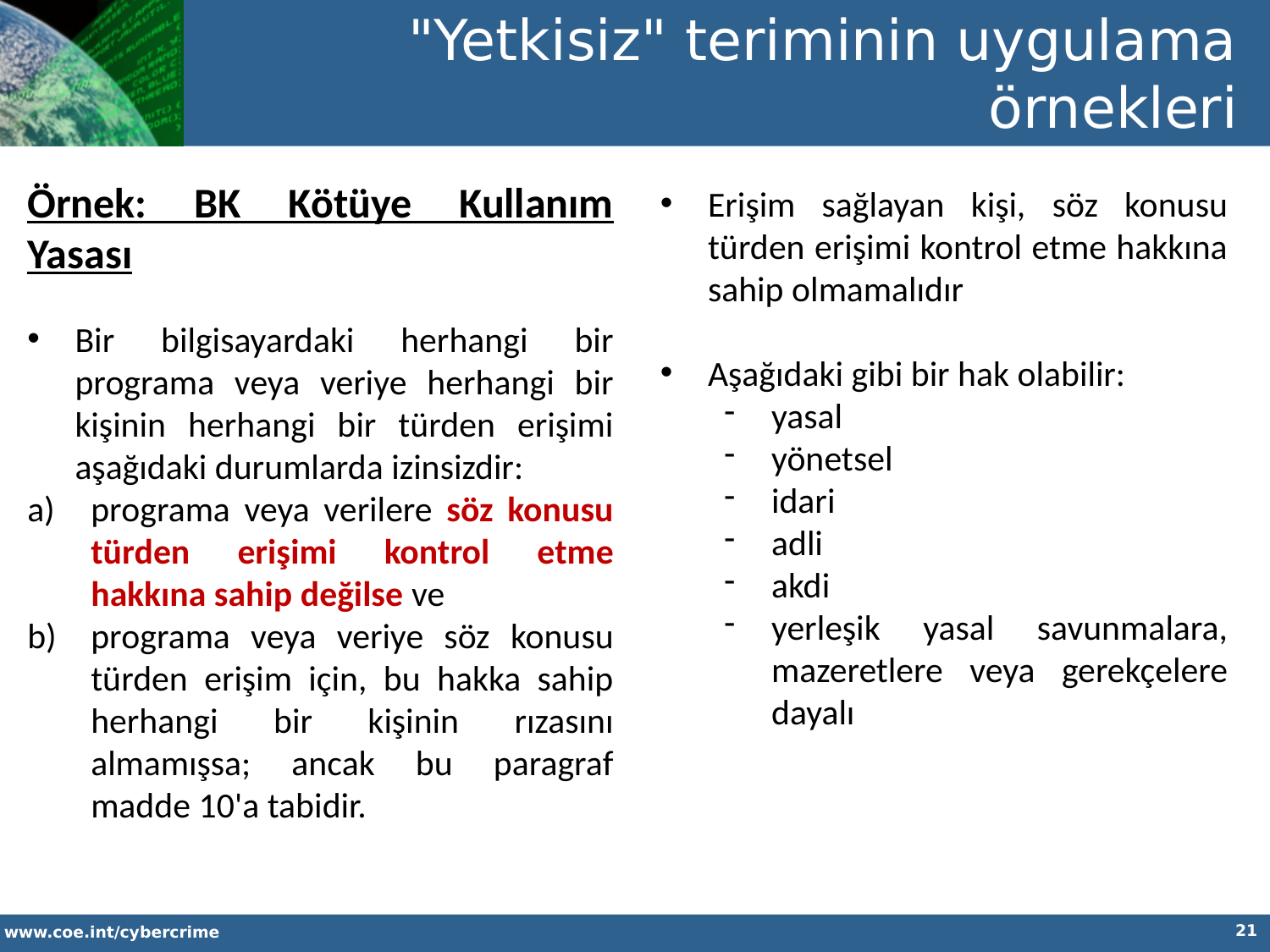

"Yetkisiz" teriminin uygulama örnekleri
Örnek: BK Kötüye Kullanım Yasası

Bir bilgisayardaki herhangi bir programa veya veriye herhangi bir kişinin herhangi bir türden erişimi aşağıdaki durumlarda izinsizdir:
programa veya verilere söz konusu türden erişimi kontrol etme hakkına sahip değilse ve
programa veya veriye söz konusu türden erişim için, bu hakka sahip herhangi bir kişinin rızasını almamışsa; ancak bu paragraf madde 10'a tabidir.
Erişim sağlayan kişi, söz konusu türden erişimi kontrol etme hakkına sahip olmamalıdır

Aşağıdaki gibi bir hak olabilir:
yasal
yönetsel
idari
adli
akdi
yerleşik yasal savunmalara, mazeretlere veya gerekçelere dayalı